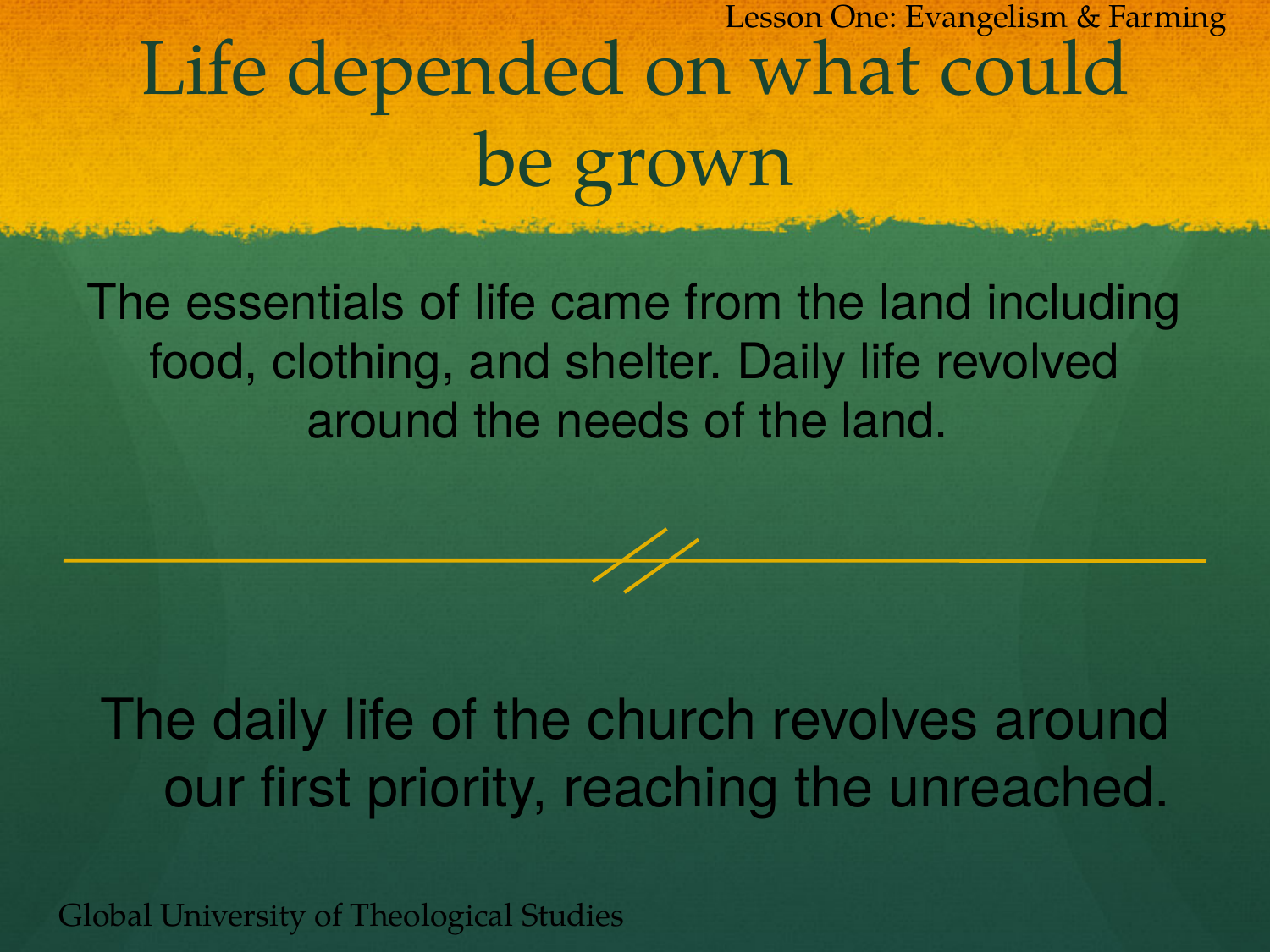

Lesson One: Evangelism & Farming

# Life depended on what could be grown
The essentials of life came from the land including food, clothing, and shelter. Daily life revolved around the needs of the land.

The daily life of the church revolves around our first priority, reaching the unreached.
Global University of Theological Studies